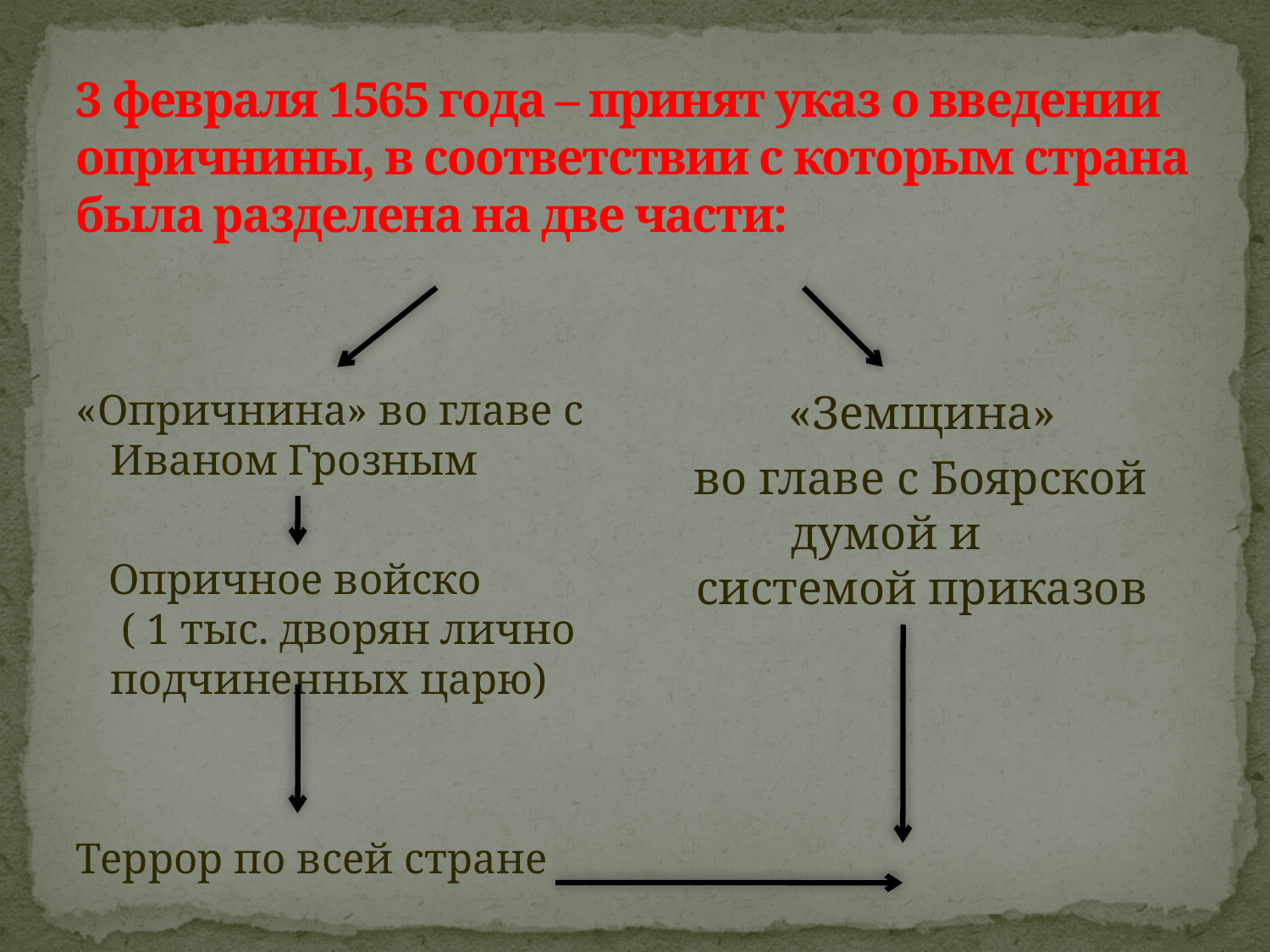

# 3 февраля 1565 года – принят указ о введении опричнины, в соответствии с которым страна была разделена на две части:
«Опричнина» во главе с Иваном Грозным

   Опричное войско              ( 1 тыс. дворян лично подчиненных царю)

Террор по всей стране

           «Земщина»
   во главе с Боярской            думой и системой приказов